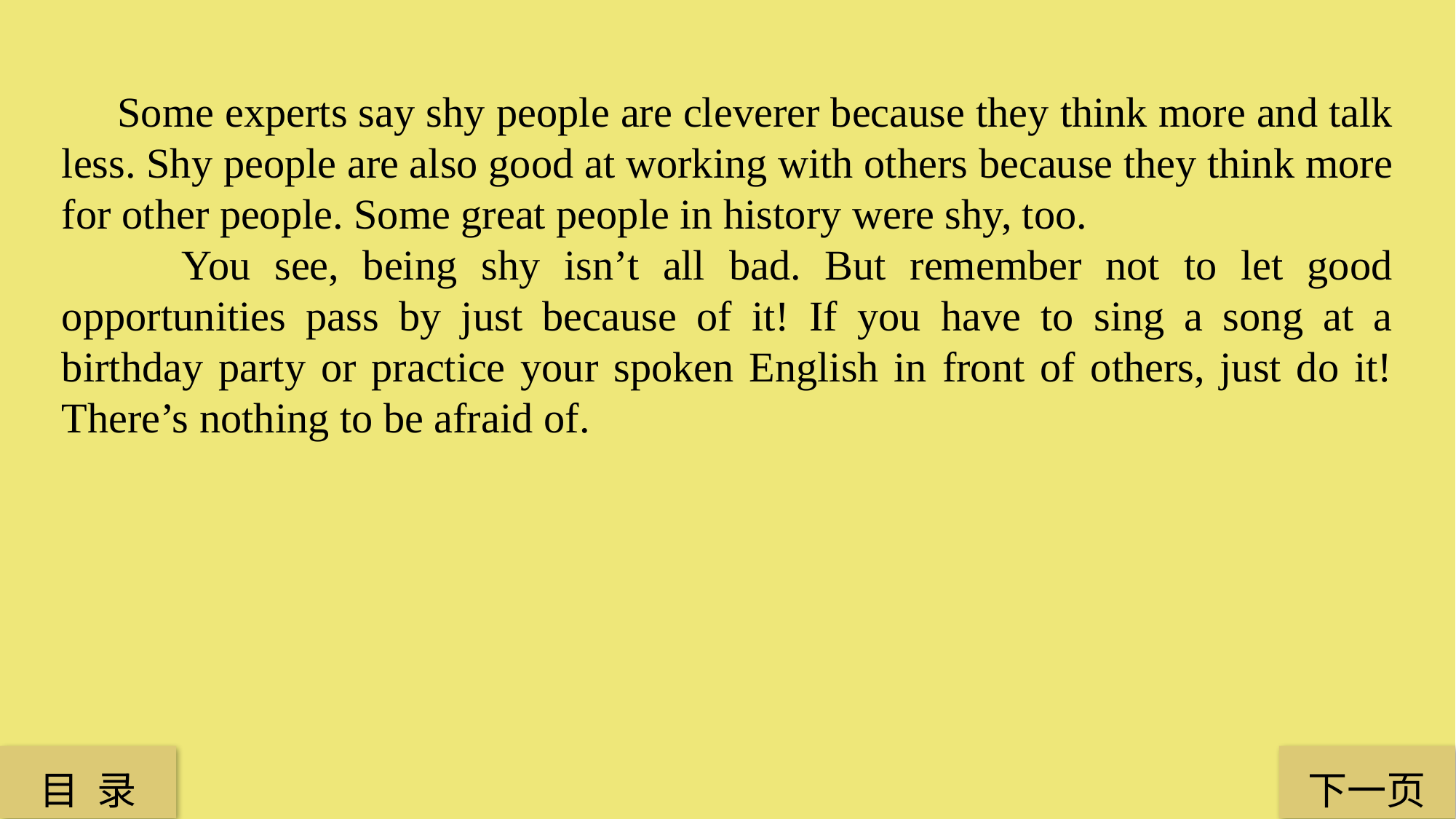

Some experts say shy people are cleverer because they think more and talk less. Shy people are also good at working with others because they think more for other people. Some great people in history were shy, too.
     You see, being shy isn’t all bad. But remember not to let good opportunities pass by just because of it! If you have to sing a song at a birthday party or practice your spoken English in front of others, just do it! There’s nothing to be afraid of.